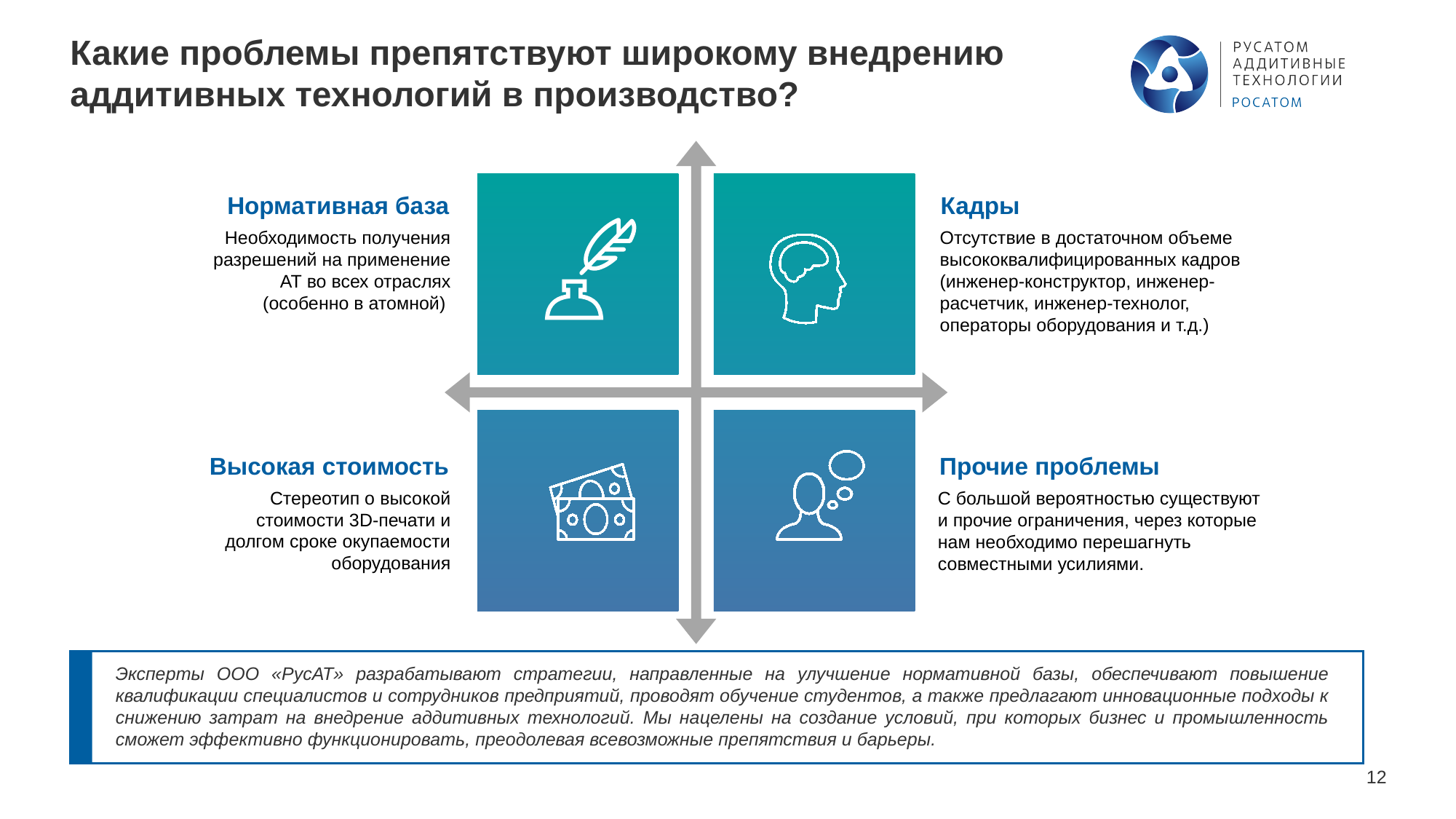

# Какие проблемы препятствуют широкому внедрению аддитивных технологий в производство?

Нормативная база
Кадры

Необходимость получения разрешений на применение АТ во всех отраслях (особенно в атомной)
Отсутствие в достаточном объеме высококвалифицированных кадров (инженер-конструктор, инженер-расчетчик, инженер-технолог, операторы оборудования и т.д.)

Высокая стоимость
Прочие проблемы

Стереотип о высокой стоимости 3D-печати и долгом сроке окупаемости оборудования
С большой вероятностью существуют и прочие ограничения, через которые нам необходимо перешагнуть совместными усилиями.

Эксперты ООО «РусАТ» разрабатывают стратегии, направленные на улучшение нормативной базы, обеспечивают повышение квалификации специалистов и сотрудников предприятий, проводят обучение студентов, а также предлагают инновационные подходы к снижению затрат на внедрение аддитивных технологий. Мы нацелены на создание условий, при которых бизнес и промышленность сможет эффективно функционировать, преодолевая всевозможные препятствия и барьеры.